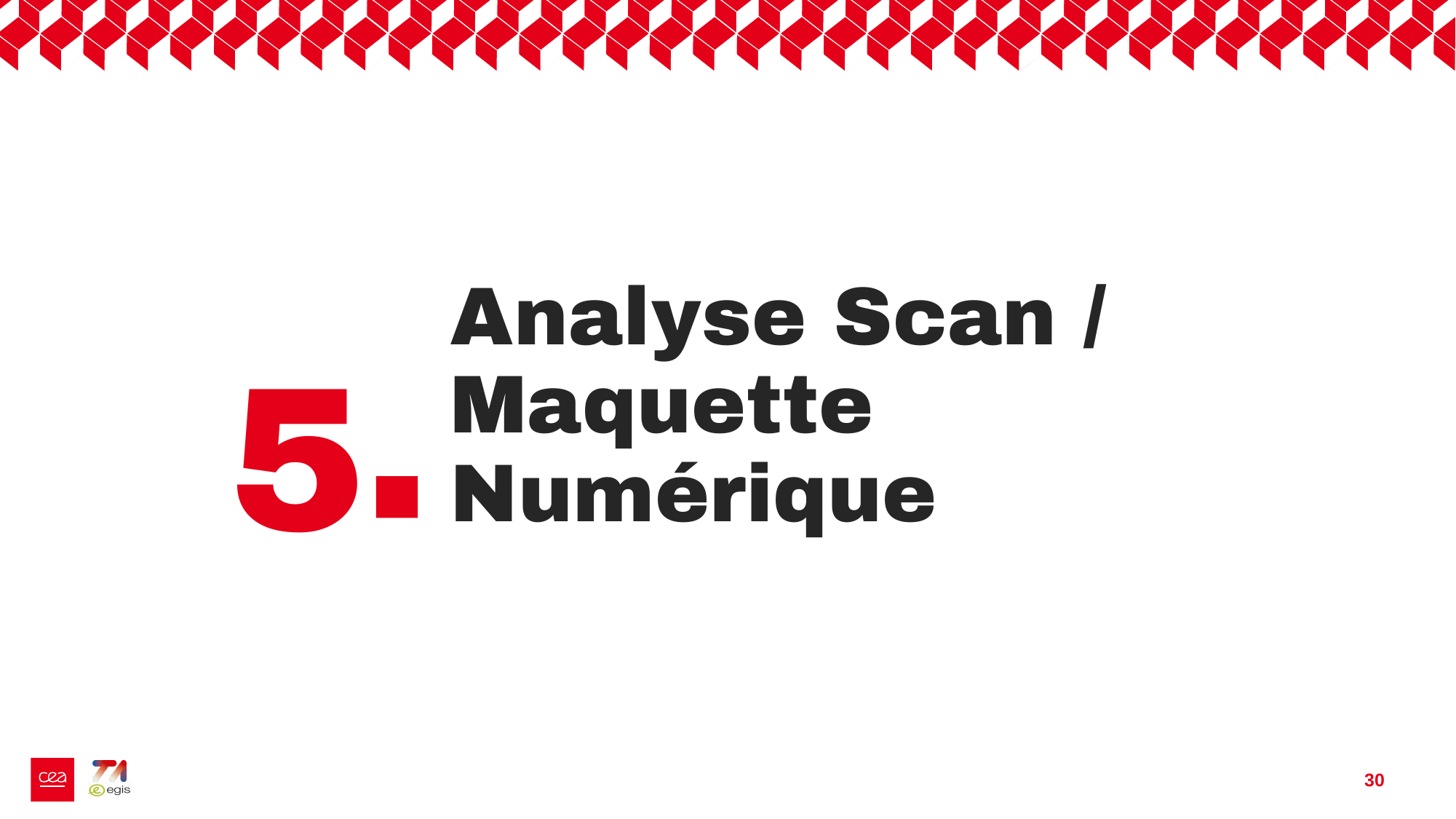

5
# Analyse Scan / Maquette Numérique
30